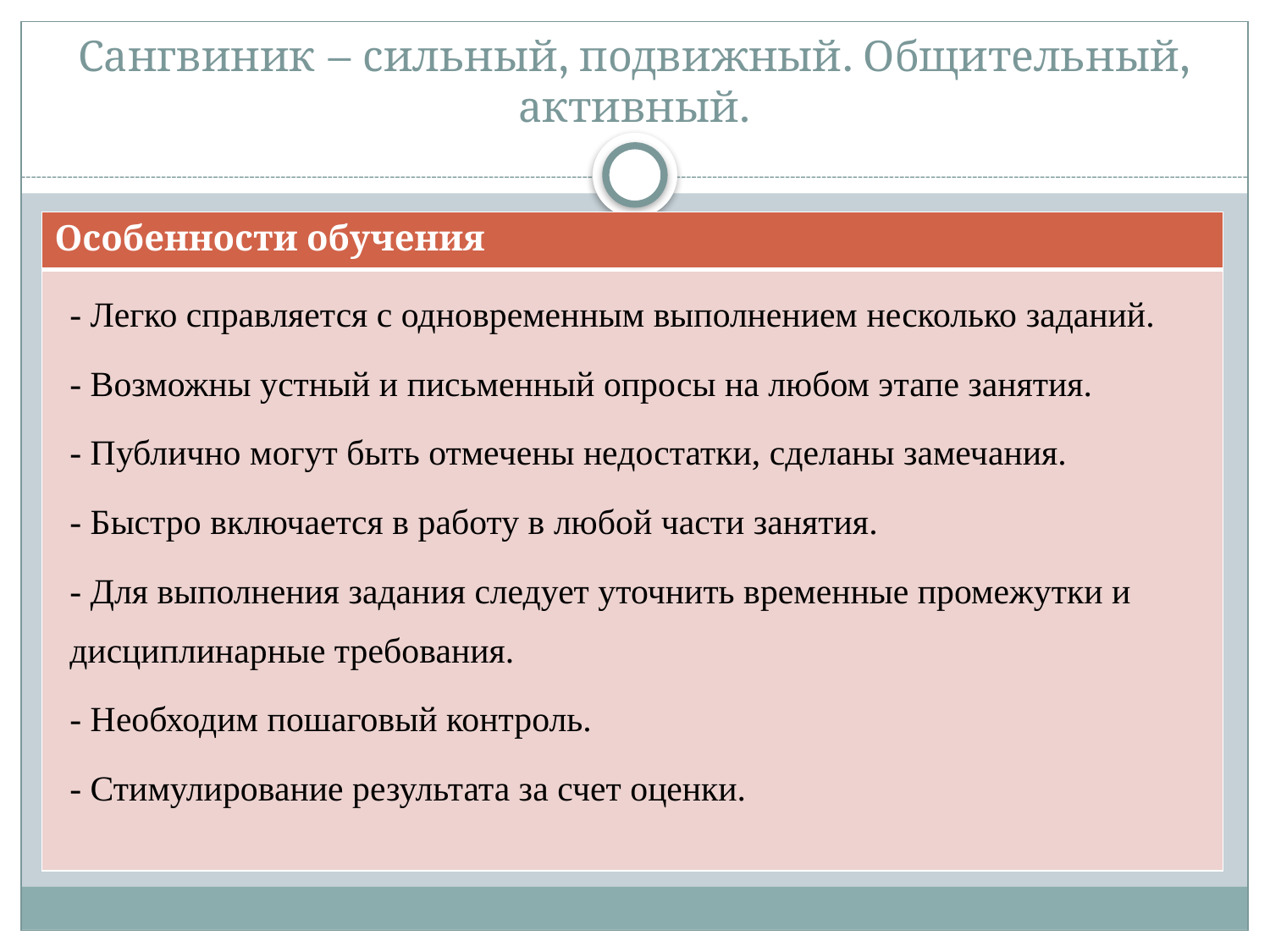

# Сангвиник – сильный, подвижный. Общительный, активный.
| Особенности обучения |
| --- |
| - Легко справляется с одновременным выполнением несколько заданий. - Возможны устный и письменный опросы на любом этапе занятия. - Публично могут быть отмечены недостатки, сделаны замечания. - Быстро включается в работу в любой части занятия. - Для выполнения задания следует уточнить временные промежутки и дисциплинарные требования. - Необходим пошаговый контроль. - Стимулирование результата за счет оценки. |